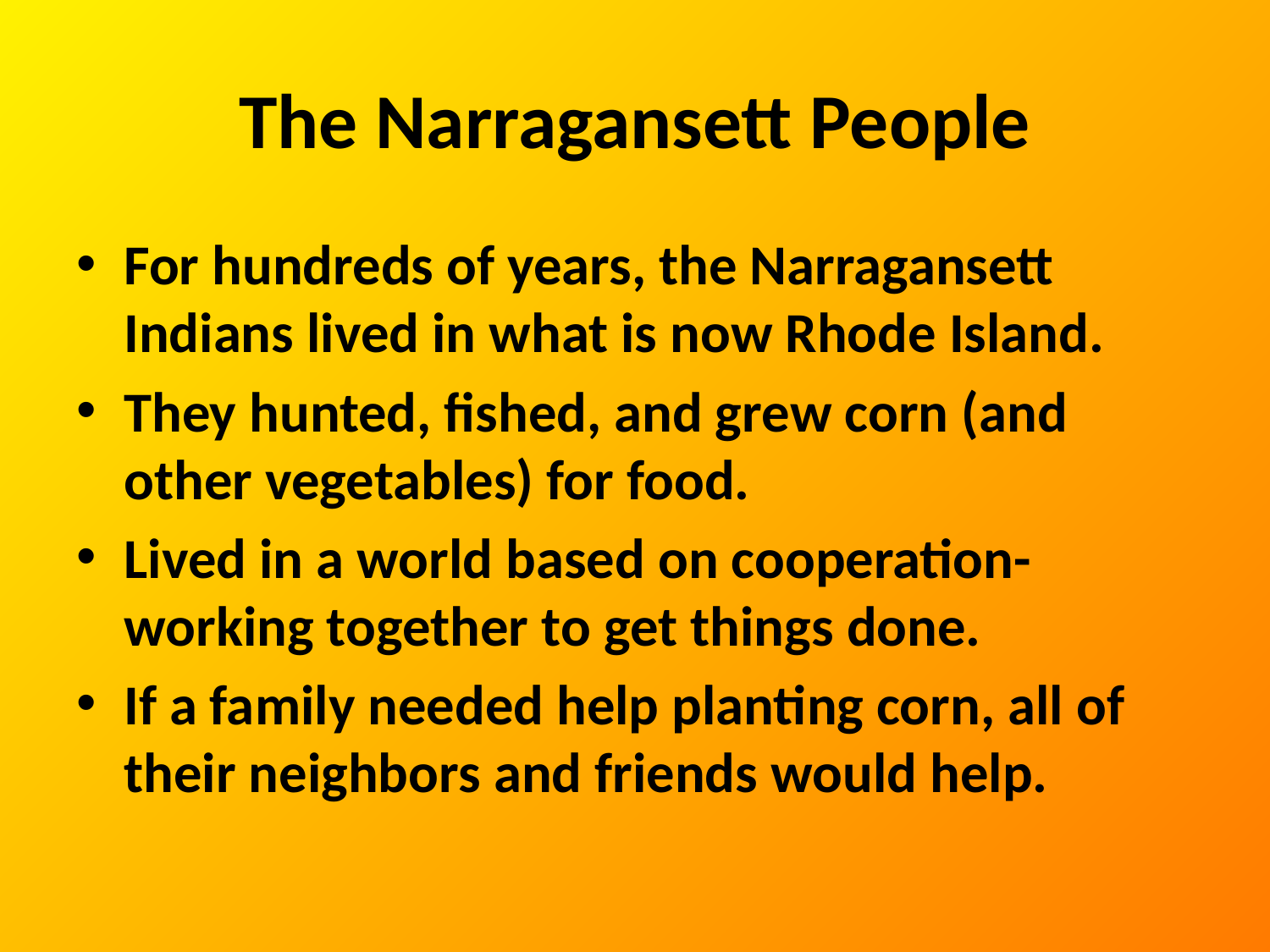

# The Narragansett People
For hundreds of years, the Narragansett Indians lived in what is now Rhode Island.
They hunted, fished, and grew corn (and other vegetables) for food.
Lived in a world based on cooperation- working together to get things done.
If a family needed help planting corn, all of their neighbors and friends would help.